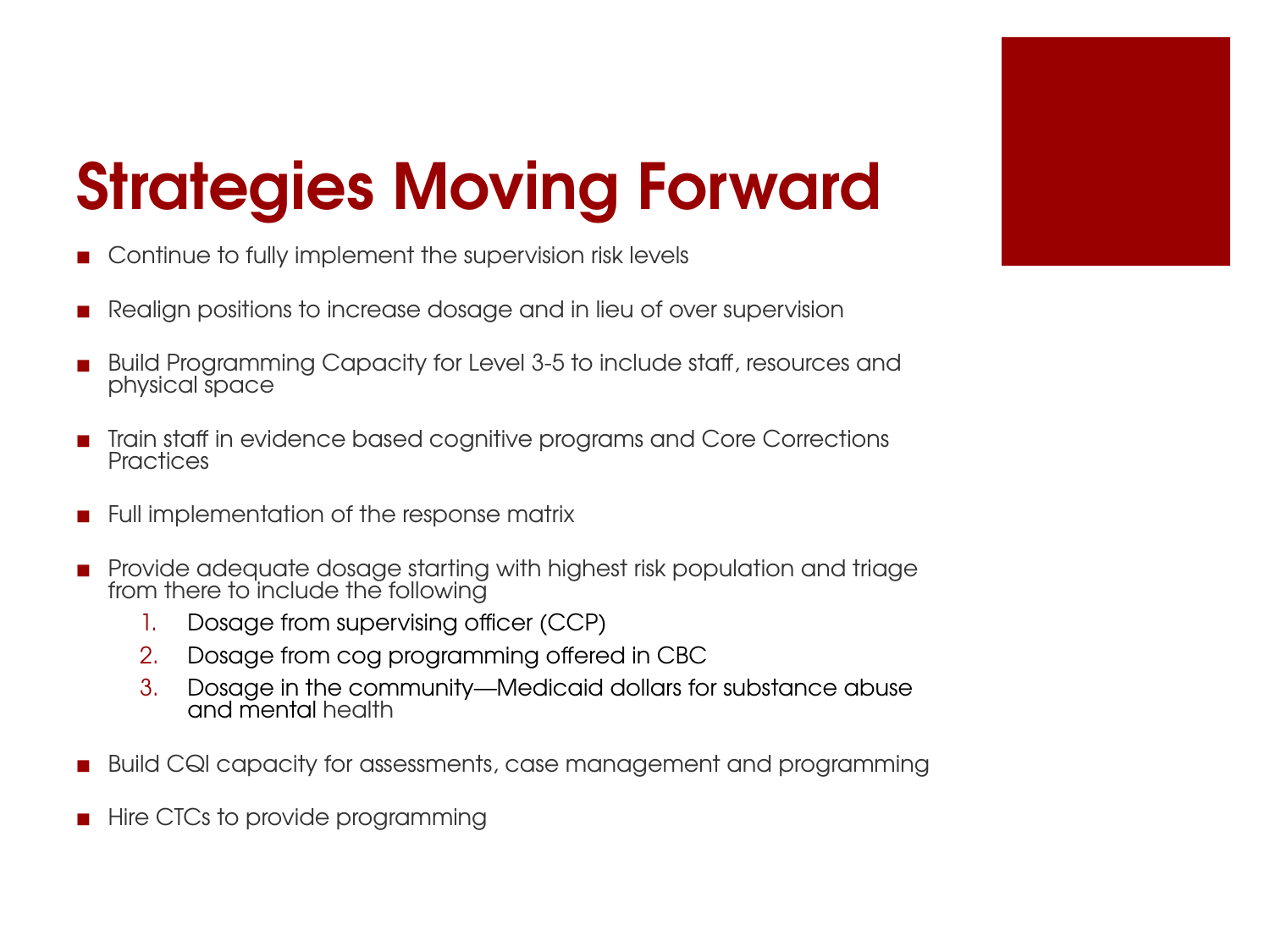

# Strategies Moving Forward
Continue to fully implement the supervision risk levels
Realign positions to increase dosage and in lieu of over supervision
Build Programming Capacity for Level 3-5 to include staff, resources and physical space
Train staff in evidence based cognitive programs and Core Corrections Practices
Full implementation of the response matrix
Provide adequate dosage starting with highest risk population and triage from there to include the following
Dosage from supervising officer (CCP)
Dosage from cog programming offered in CBC
Dosage in the community—Medicaid dollars for substance abuse and mental health
Build CQI capacity for assessments, case management and programming
Hire CTCs to provide programming